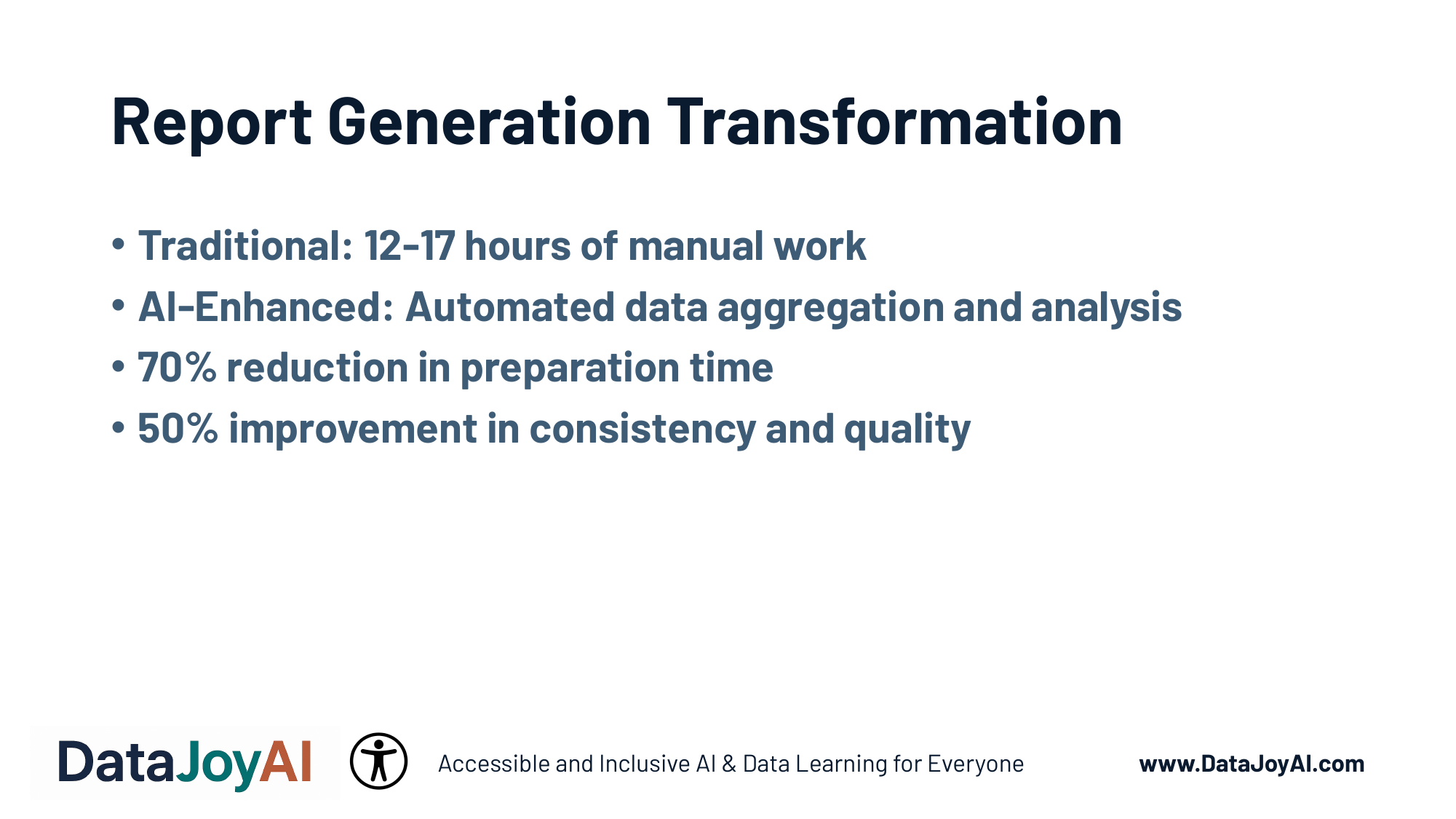

# Report Generation Transformation
Traditional: 12-17 hours of manual work
AI-Enhanced: Automated data aggregation and analysis
70% reduction in preparation time
50% improvement in consistency and quality